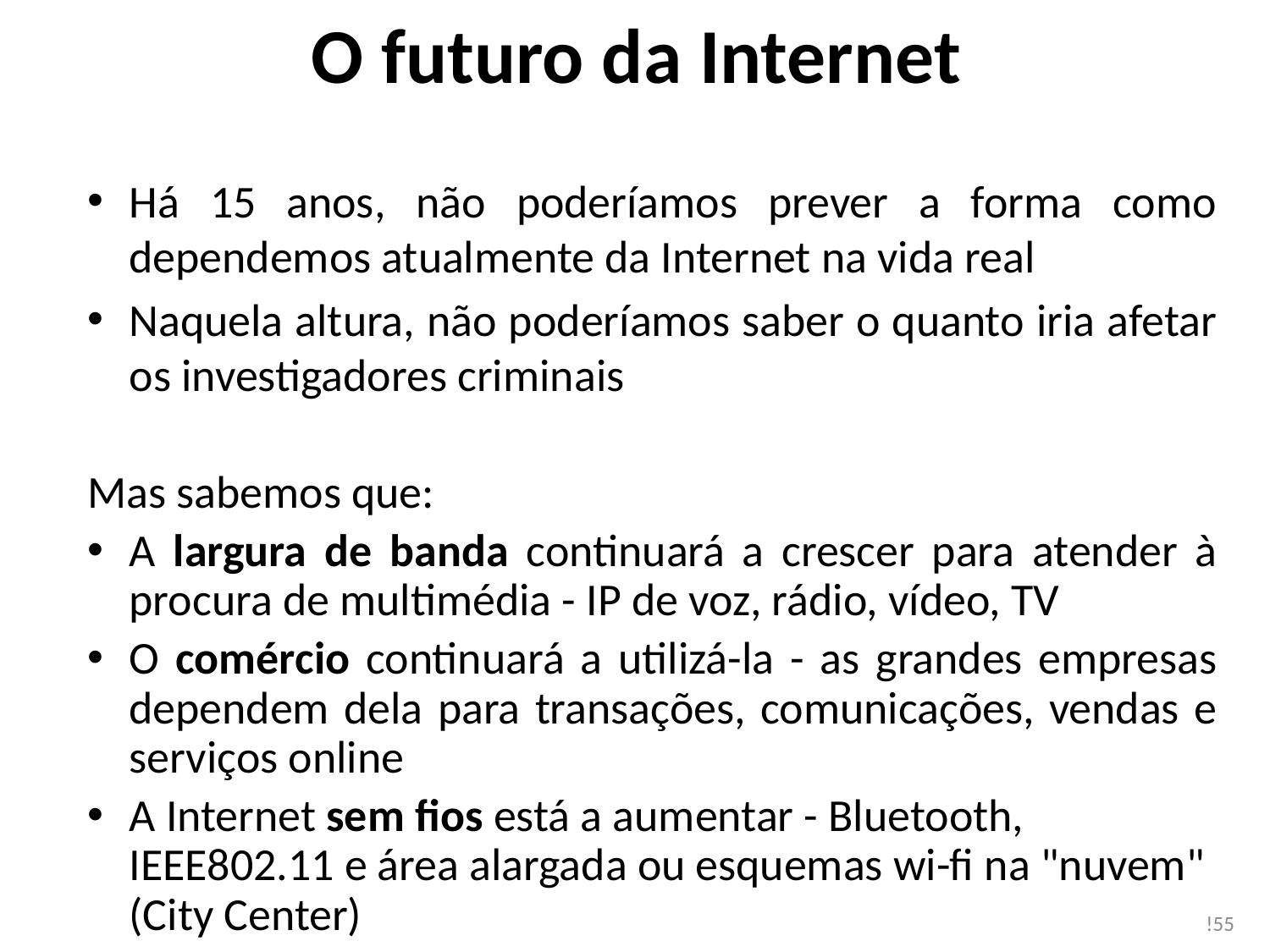

# O futuro da Internet
Há 15 anos, não poderíamos prever a forma como dependemos atualmente da Internet na vida real
Naquela altura, não poderíamos saber o quanto iria afetar os investigadores criminais

Mas sabemos que:
A largura de banda continuará a crescer para atender à procura de multimédia - IP de voz, rádio, vídeo, TV
O comércio continuará a utilizá-la - as grandes empresas dependem dela para transações, comunicações, vendas e serviços online
A Internet sem fios está a aumentar - Bluetooth, IEEE802.11 e área alargada ou esquemas wi-fi na "nuvem" (City Center)
!55